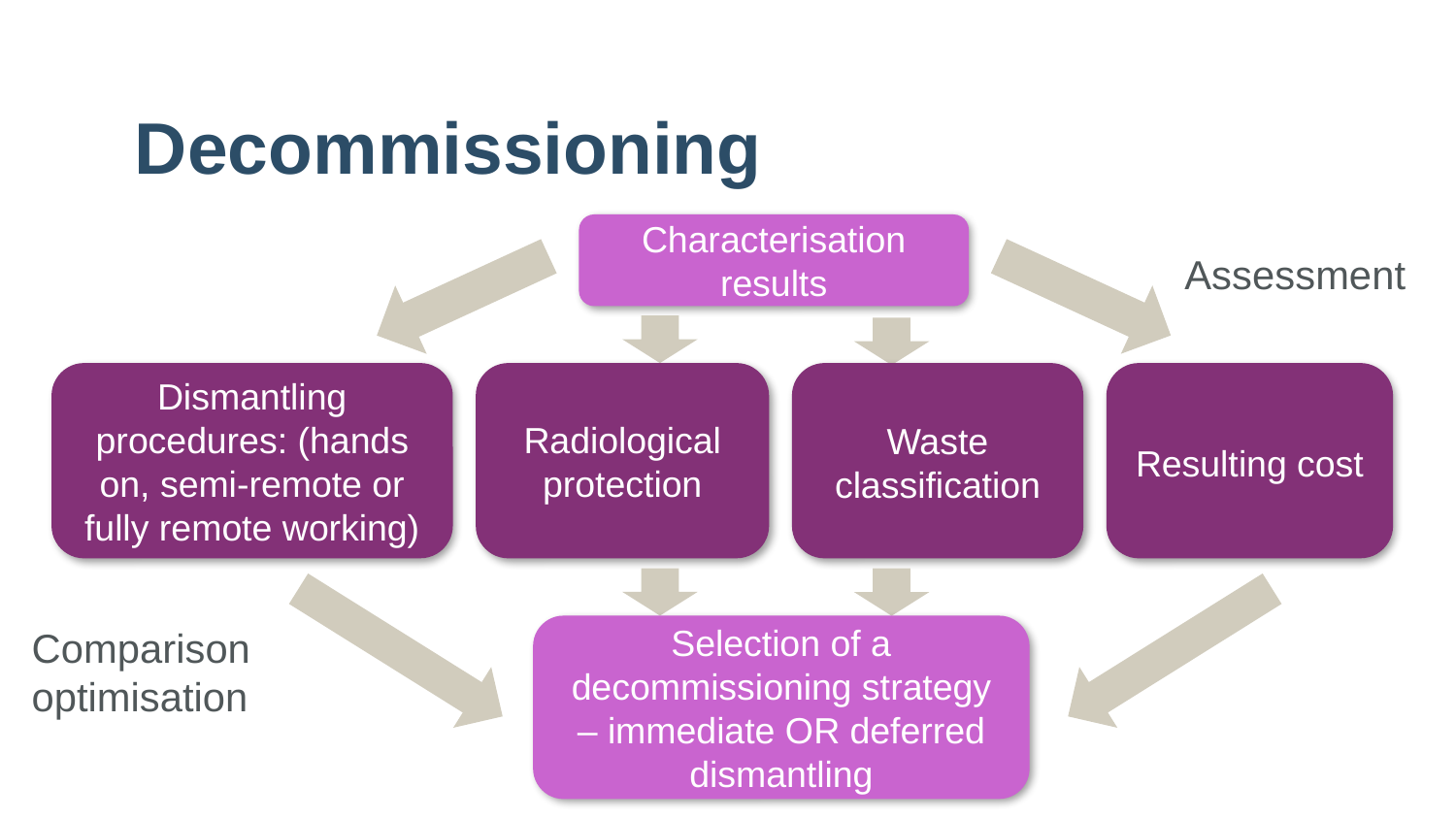

# Decommissioning
Characterisation results
Assessment

Dismantling procedures: (hands on, semi-remote or fully remote working)
Radiological protection
Waste
classification
Resulting cost

Selection of a decommissioning strategy – immediate OR deferred dismantling
Comparison optimisation